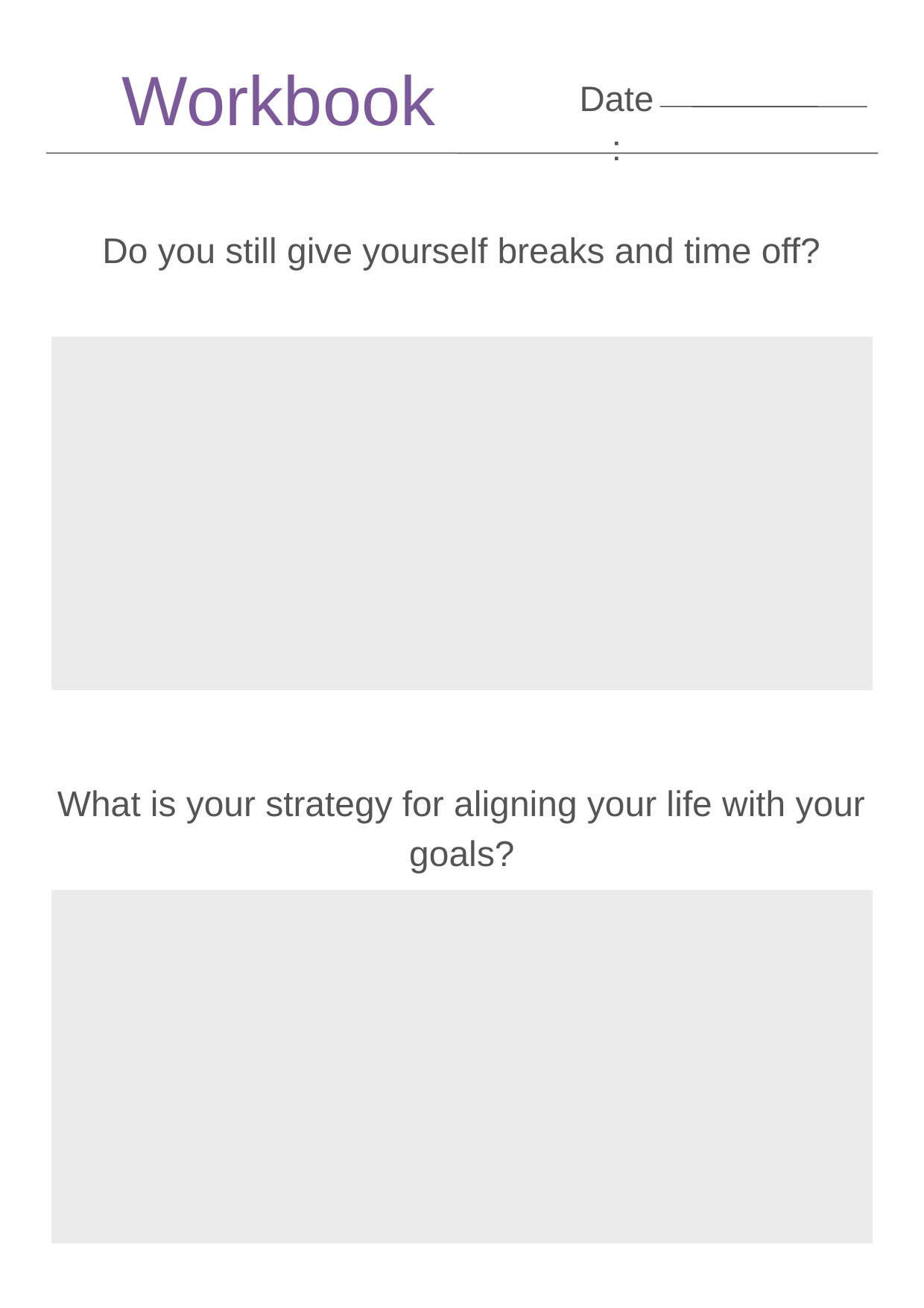

Workbook
Date:

Do you still give yourself breaks and time off?

What is your strategy for aligning your life with your goals?